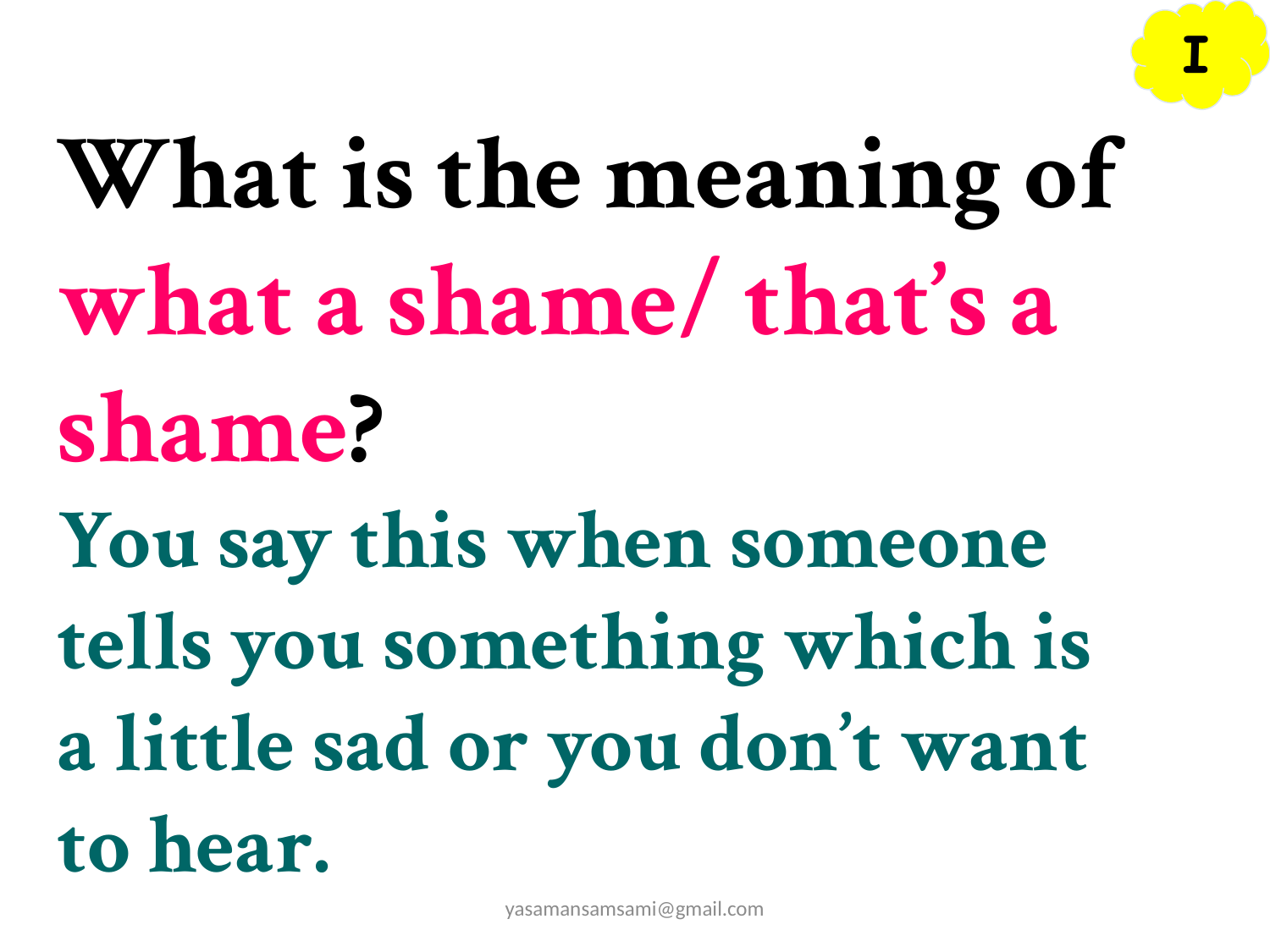

I
What is the meaning of what a shame/ that’s a shame?
You say this when someone tells you something which is a little sad or you don’t want to hear.
yasamansamsami@gmail.com